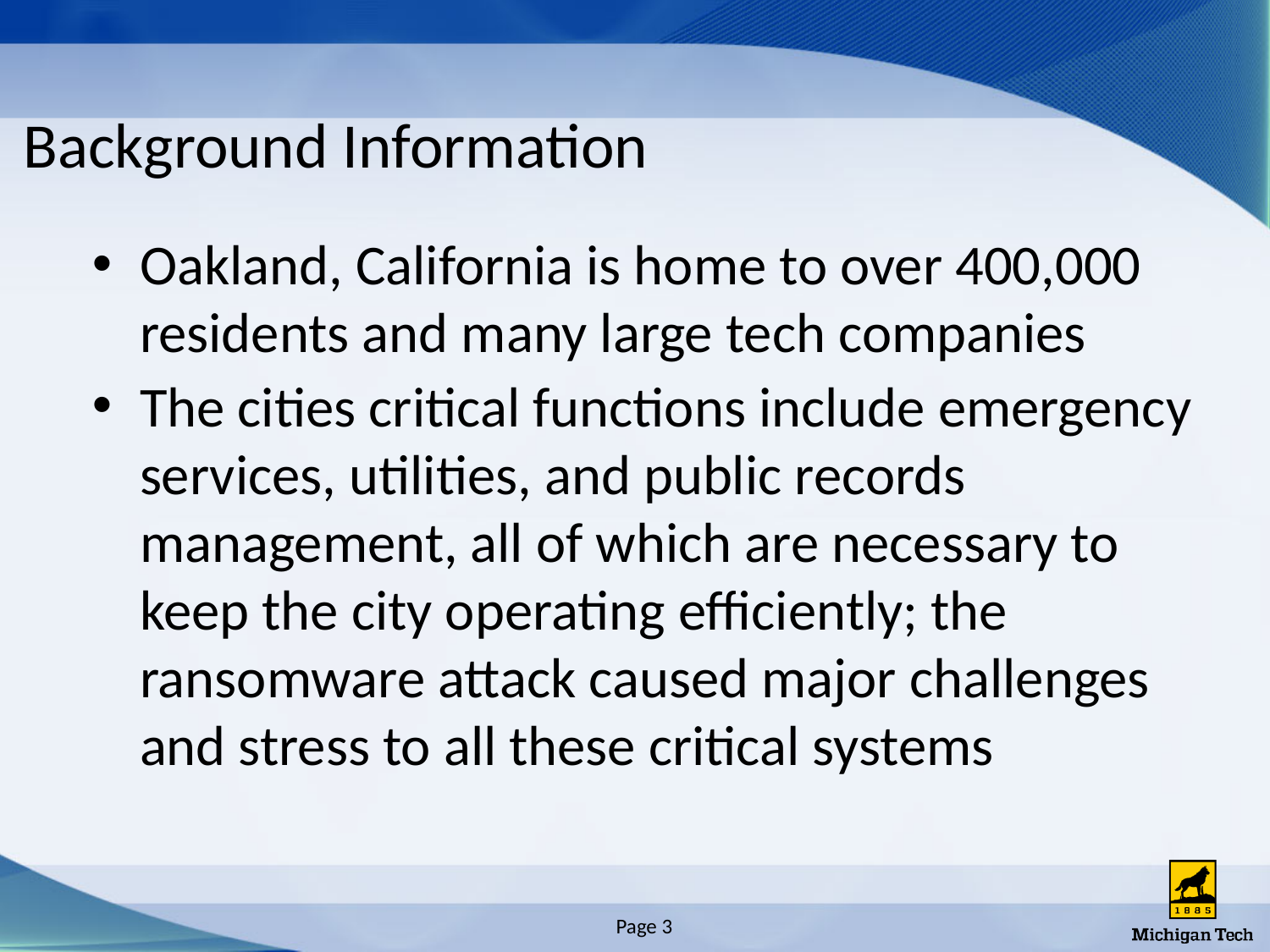

# Background Information
Oakland, California is home to over 400,000 residents and many large tech companies
The cities critical functions include emergency services, utilities, and public records management, all of which are necessary to keep the city operating efficiently; the ransomware attack caused major challenges and stress to all these critical systems